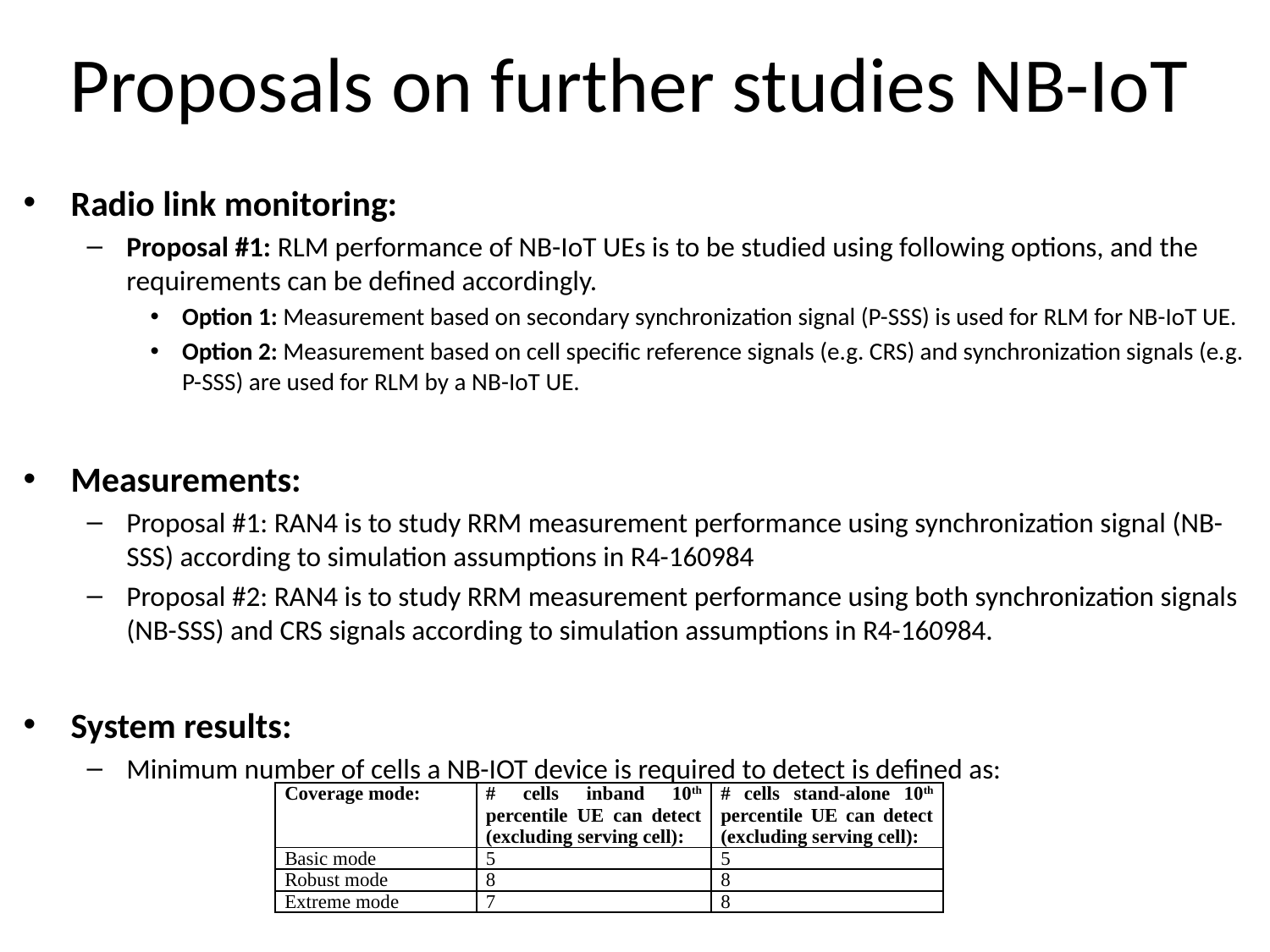

# Proposals on further studies NB-IoT

Radio link monitoring:
Proposal #1: RLM performance of NB-IoT UEs is to be studied using following options, and the requirements can be defined accordingly.
Option 1: Measurement based on secondary synchronization signal (P-SSS) is used for RLM for NB-IoT UE.
Option 2: Measurement based on cell specific reference signals (e.g. CRS) and synchronization signals (e.g. P-SSS) are used for RLM by a NB-IoT UE.

Measurements:
Proposal #1: RAN4 is to study RRM measurement performance using synchronization signal (NB-SSS) according to simulation assumptions in R4-160984
Proposal #2: RAN4 is to study RRM measurement performance using both synchronization signals (NB-SSS) and CRS signals according to simulation assumptions in R4-160984.

System results:
Minimum number of cells a NB-IOT device is required to detect is defined as:

| Coverage mode: | # cells inband 10th percentile UE can detect (excluding serving cell): | # cells stand-alone 10th percentile UE can detect (excluding serving cell): |
| --- | --- | --- |
| Basic mode | 5 | 5 |
| Robust mode | 8 | 8 |
| Extreme mode | 7 | 8 |